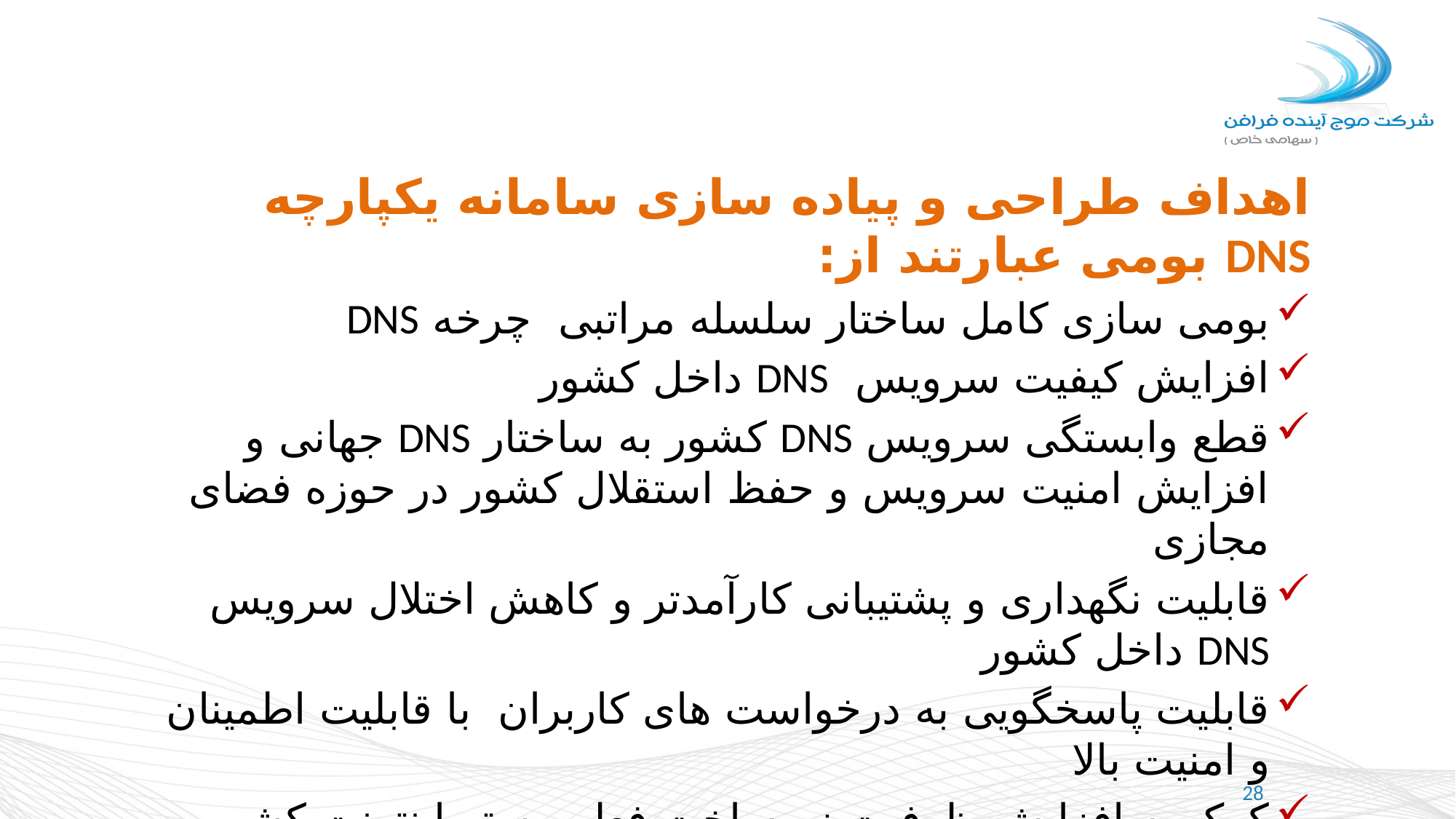

اهداف طراحی و پیاده سازی سامانه یکپارچه DNS بومی عبارتند از:
بومی سازی کامل ساختار سلسله مراتبی  چرخه DNS
افزایش کیفیت سرویس  DNS داخل کشور
قطع وابستگی سرویس DNS کشور به ساختار DNS جهانی و افزایش امنیت سرویس و حفظ استقلال کشور در حوزه فضای مجازی
قابلیت نگهداری و پشتیبانی کارآمدتر و کاهش اختلال سرویس DNS داخل کشور
قابلیت پاسخگویی به درخواست های کاربران  با قابلیت اطمینان و امنیت بالا
کمک به افزایش ظرفیت زیرساخت فعلی بستر اینترنت کشور در پاسخگویی به تعداد درخواست های کاربران

28